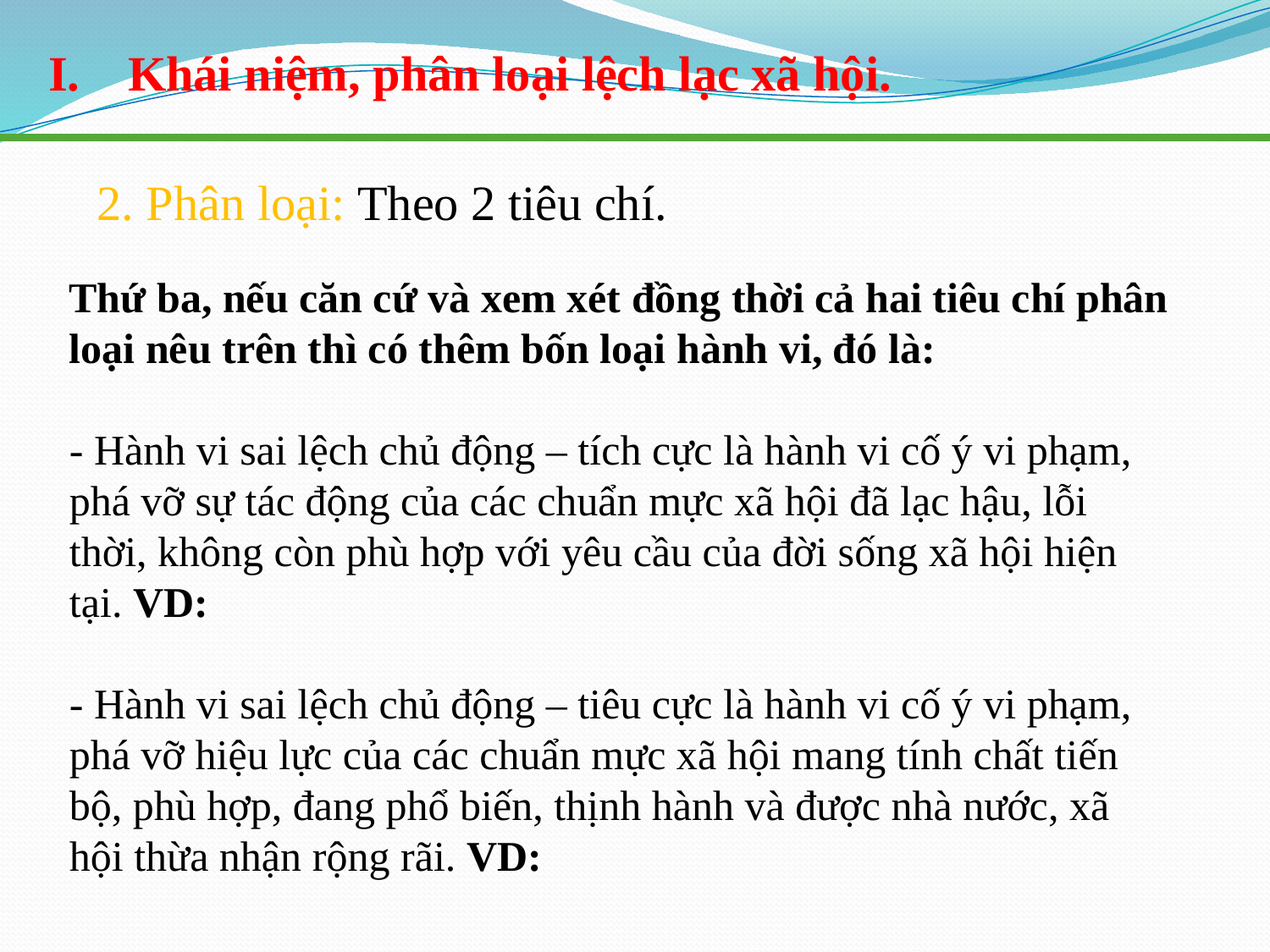

Khái niệm, phân loại lệch lạc xã hội.
2. Phân loại: Theo 2 tiêu chí.
Thứ ba, nếu căn cứ và xem xét đồng thời cả hai tiêu chí phân loại nêu trên thì có thêm bốn loại hành vi, đó là:
- Hành vi sai lệch chủ động – tích cực là hành vi cố ý vi phạm, phá vỡ sự tác động của các chuẩn mực xã hội đã lạc hậu, lỗi thời, không còn phù hợp với yêu cầu của đời sống xã hội hiện tại. VD:
- Hành vi sai lệch chủ động – tiêu cực là hành vi cố ý vi phạm, phá vỡ hiệu lực của các chuẩn mực xã hội mang tính chất tiến bộ, phù hợp, đang phổ biến, thịnh hành và được nhà nước, xã hội thừa nhận rộng rãi. VD: